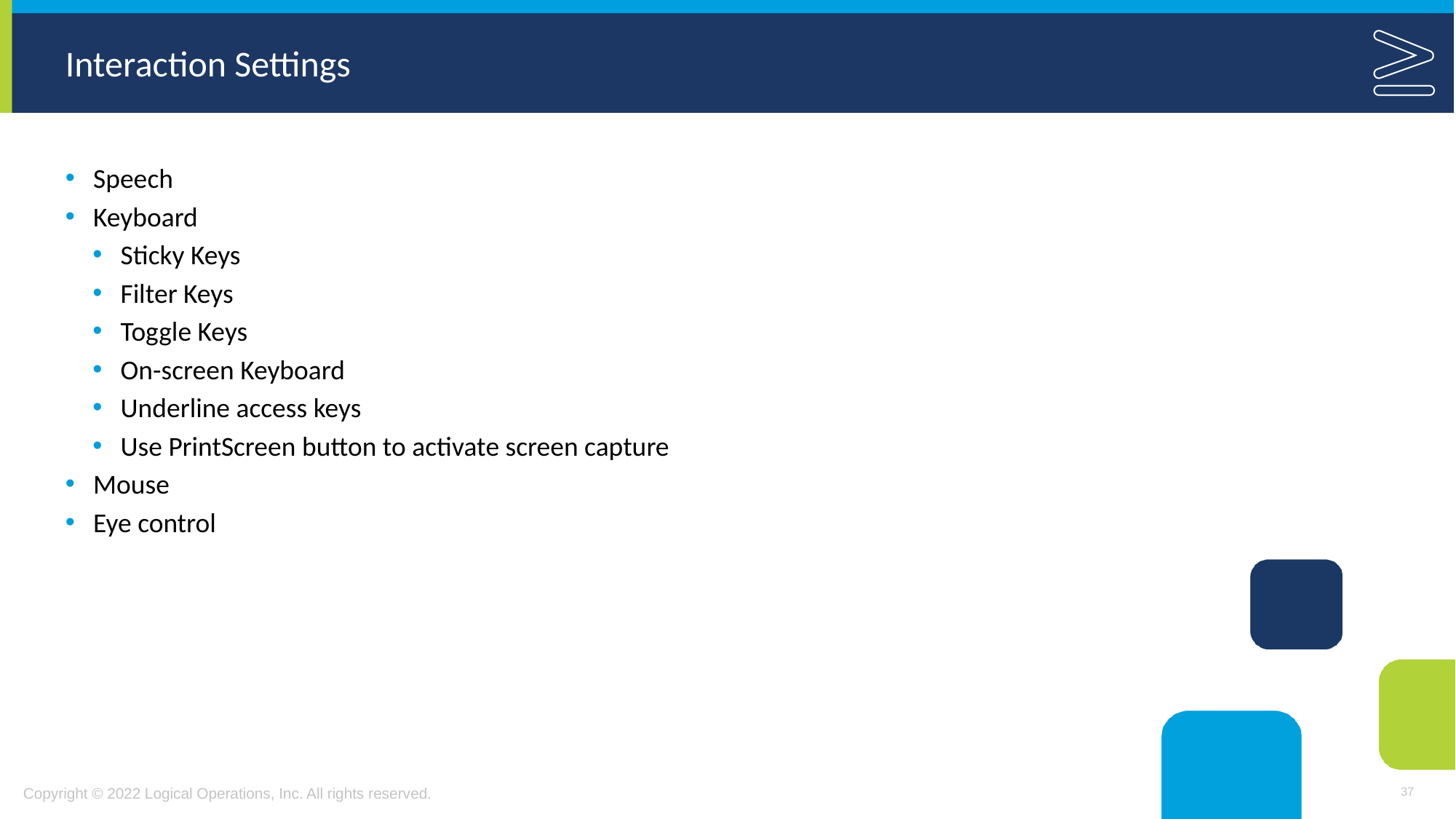

# Interaction Settings
Speech
Keyboard
Sticky Keys
Filter Keys
Toggle Keys
On-screen Keyboard
Underline access keys
Use PrintScreen button to activate screen capture
Mouse
Eye control
37